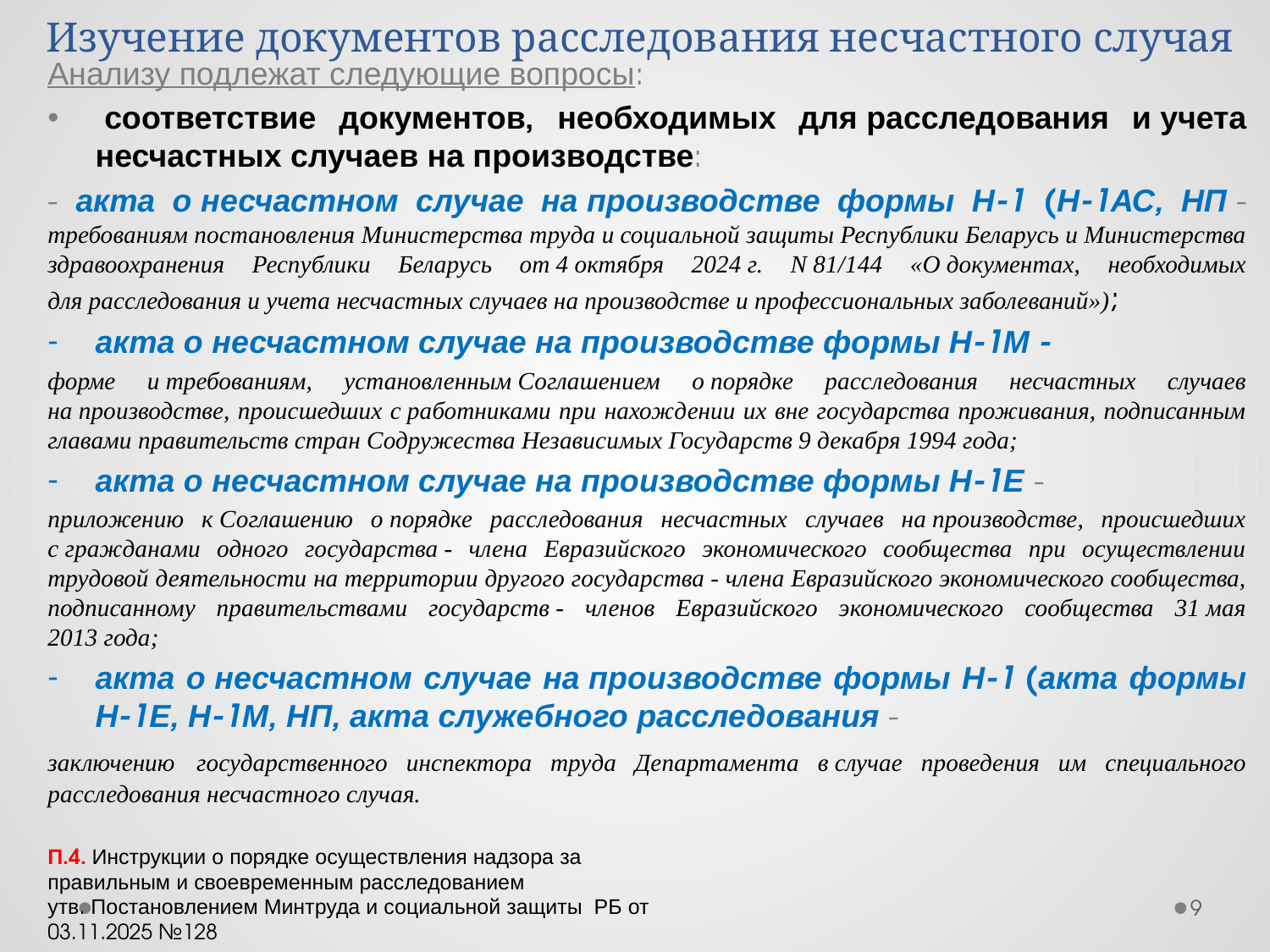

Изучение документов расследования несчастного случая
Анализу подлежат следующие вопросы:
 соответствие документов, необходимых для расследования и учета несчастных случаев на производстве:
- акта о несчастном случае на производстве формы Н-1 (Н-1АС, НП - требованиям постановления Министерства труда и социальной защиты Республики Беларусь и Министерства здравоохранения Республики Беларусь от 4 октября 2024 г. N 81/144 «О документах, необходимых для расследования и учета несчастных случаев на производстве и профессиональных заболеваний»);
акта о несчастном случае на производстве формы Н-1М -
форме и требованиям, установленным Соглашением о порядке расследования несчастных случаев на производстве, происшедших с работниками при нахождении их вне государства проживания, подписанным главами правительств стран Содружества Независимых Государств 9 декабря 1994 года;
акта о несчастном случае на производстве формы Н-1Е -
приложению к Соглашению о порядке расследования несчастных случаев на производстве, происшедших с гражданами одного государства - члена Евразийского экономического сообщества при осуществлении трудовой деятельности на территории другого государства - члена Евразийского экономического сообщества, подписанному правительствами государств - членов Евразийского экономического сообщества 31 мая 2013 года;
акта о несчастном случае на производстве формы Н-1 (акта формы Н-1Е, Н-1М, НП, акта служебного расследования -
заключению государственного инспектора труда Департамента в случае проведения им специального расследования несчастного случая.

П.4. Инструкции о порядке осуществления надзора за правильным и своевременным расследованием
утв. Постановлением Минтруда и социальной защиты  РБ от 03.11.2025 №128
9